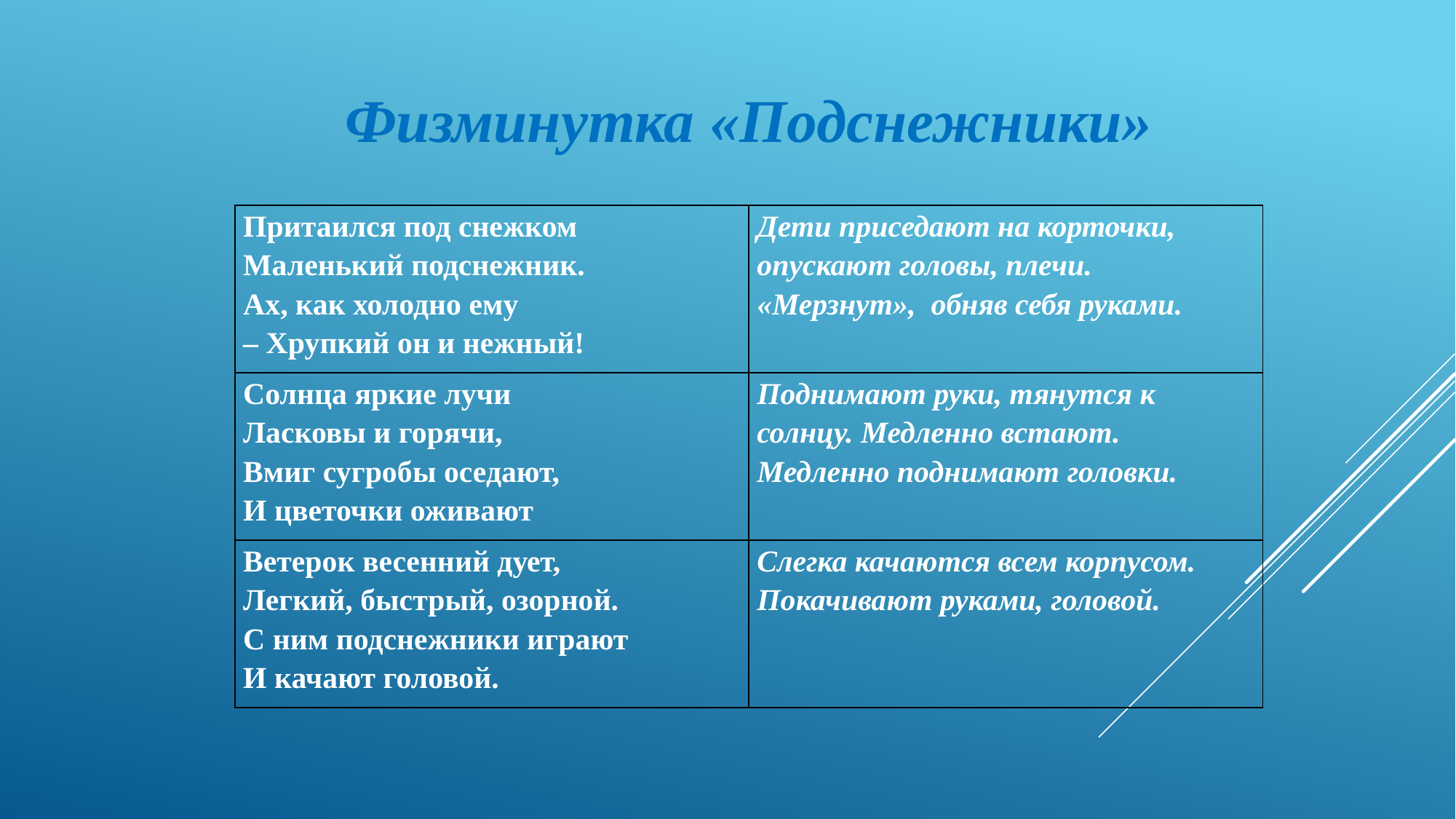

Физминутка «Подснежники»
| Притаился под снежком Маленький подснежник. Ах, как холодно ему – Хрупкий он и нежный! | Дети приседают на корточки, опускают головы, плечи. «Мерзнут», обняв себя руками. |
| --- | --- |
| Солнца яркие лучи Ласковы и горячи, Вмиг сугробы оседают, И цветочки оживают | Поднимают руки, тянутся к солнцу. Медленно встают. Медленно поднимают головки. |
| Ветерок весенний дует, Легкий, быстрый, озорной. С ним подснежники играют И качают головой. | Слегка качаются всем корпусом. Покачивают руками, головой. |